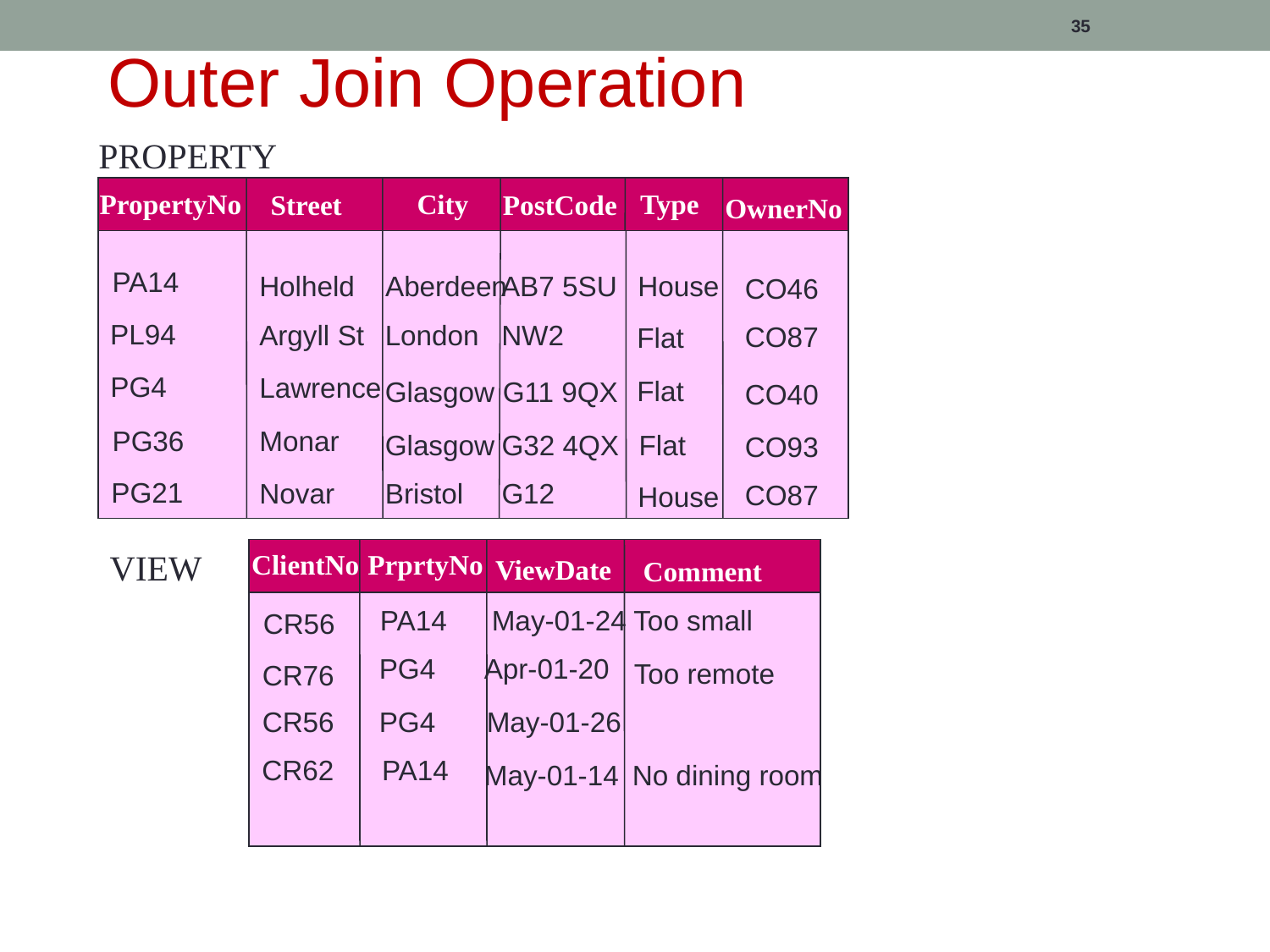

Outer Join Operation
35
PROPERTY

PropertyNo
City
Type
Street
PostCode
OwnerNo

PA14
Holheld
Aberdeen
AB7 5SU
House
CO46
PL94
Argyll St
London
NW2
CO87
Flat
PG4
Lawrence
Flat
Glasgow
G11 9QX
CO40
Monar
PG36
Glasgow
G32 4QX
Flat
CO93
PG21
Novar
Bristol
G12
CO87
House
VIEW

ClientNo
PrprtyNo
ViewDate
Comment

PA14
24-May-01
Too small
CR56
PG4
20-Apr-01
Too remote
CR76
CR56
PG4
26-May-01
CR62
PA14
14-May-01
No dining room